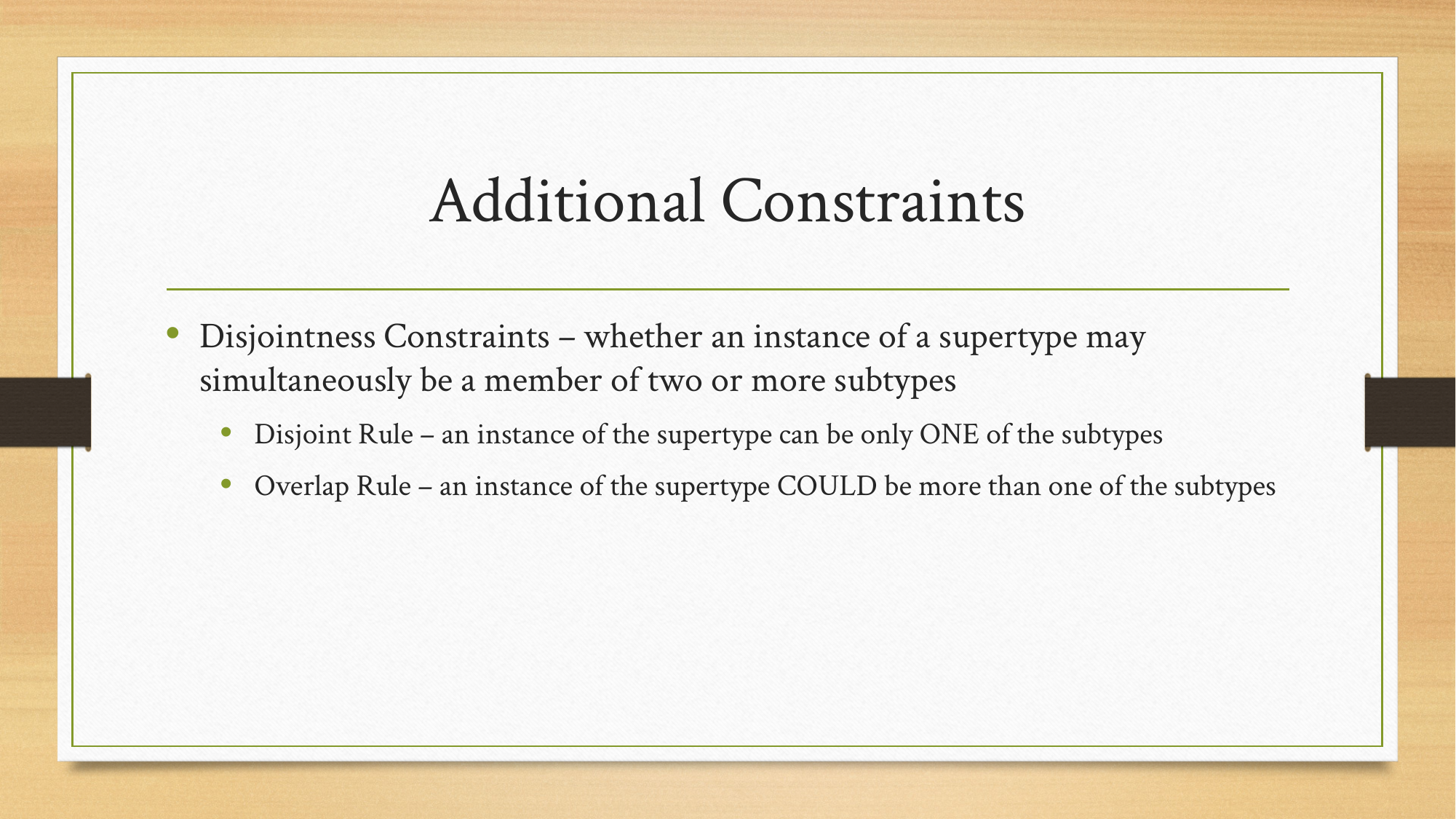

# Additional Constraints
Disjointness Constraints – whether an instance of a supertype may simultaneously be a member of two or more subtypes
Disjoint Rule – an instance of the supertype can be only ONE of the subtypes
Overlap Rule – an instance of the supertype COULD be more than one of the subtypes